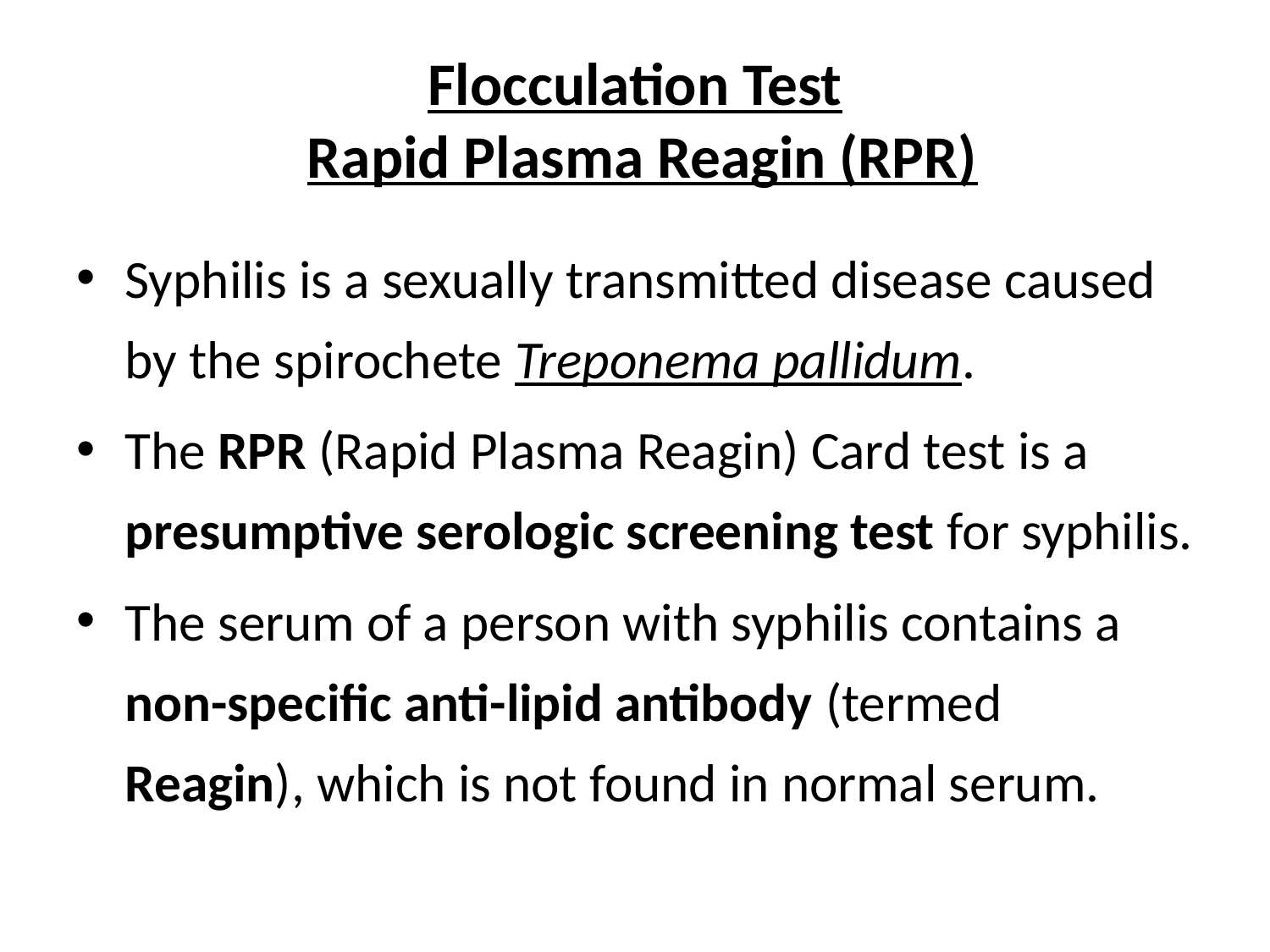

# Flocculation Test Rapid Plasma Reagin (RPR)
Syphilis is a sexually transmitted disease caused by the spirochete Treponema pallidum.
The RPR (Rapid Plasma Reagin) Card test is a presumptive serologic screening test for syphilis.
The serum of a person with syphilis contains a non-specific anti-lipid antibody (termed Reagin), which is not found in normal serum.